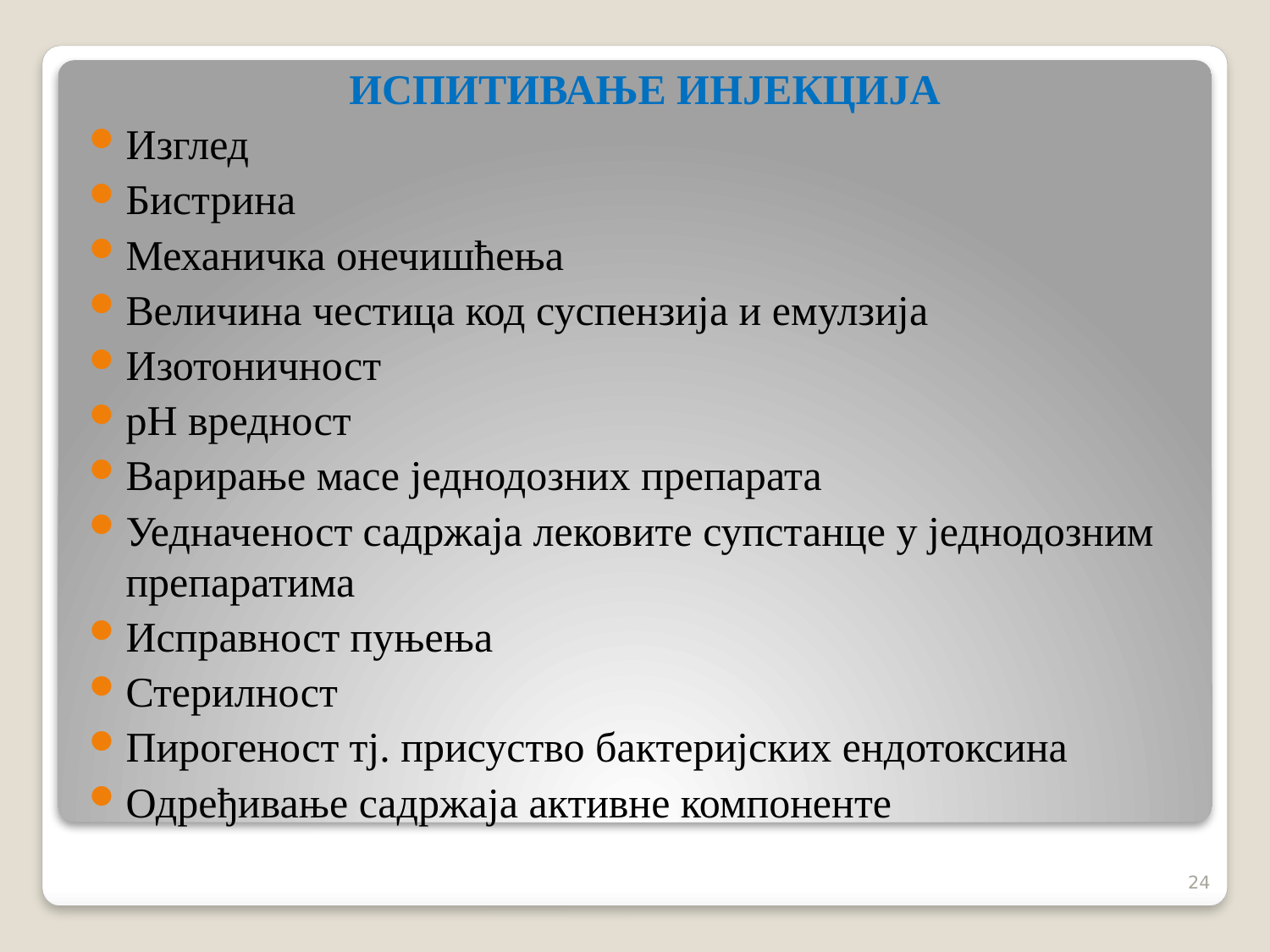

ИСПИТИВАЊЕ ИНЈЕКЦИЈА
Изглед
Бистрина
Механичка онечишћења
Величина честица код суспензија и емулзија
Изотоничност
pH вредност
Варирање масе једнодозних препарата
Уедначеност садржаја лековите супстанце у једнодозним препаратима
Исправност пуњења
Стерилност
Пирогеност тј. присуство бактеријских ендотоксина
Одређивање садржаја активне компоненте
24